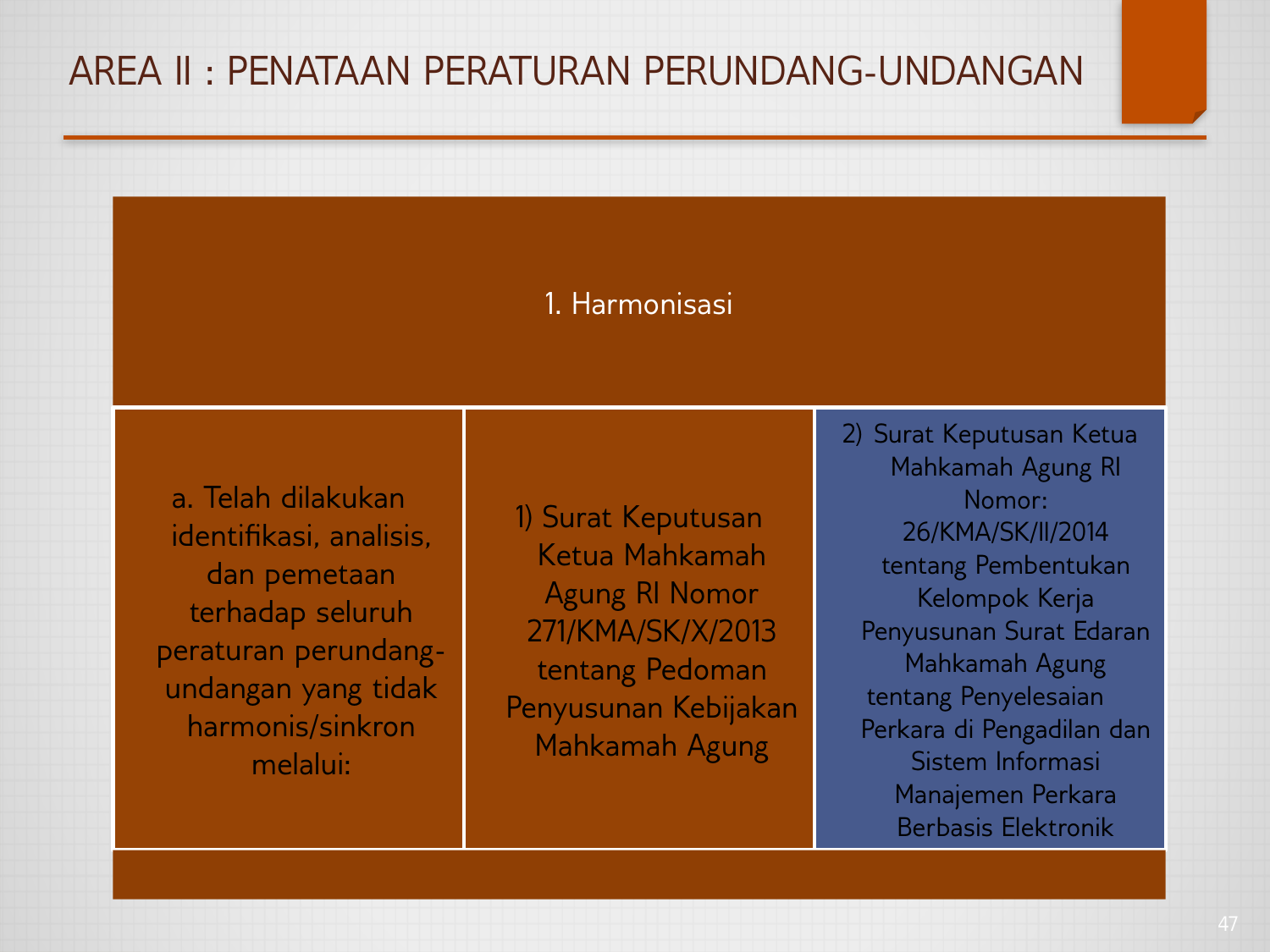

# AREA II : PENATAAN PERATURAN PERUNDANG-UNDANGAN
1. Harmonisasi
a. Telah dilakukan identifikasi, analisis, dan pemetaan terhadap seluruh peraturan perundang-undangan yang tidak harmonis/sinkron melalui:
1) Surat Keputusan Ketua Mahkamah Agung RI Nomor 271/KMA/SK/X/2013 tentang Pedoman Penyusunan Kebijakan Mahkamah Agung
2) 	Surat Keputusan Ketua Mahkamah Agung RI Nomor: 26/KMA/SK/II/2014 tentang Pembentukan Kelompok Kerja Penyusunan Surat Edaran Mahkamah Agung tentang Penyelesaian      Perkara di Pengadilan dan Sistem Informasi Manajemen Perkara Berbasis Elektronik
47